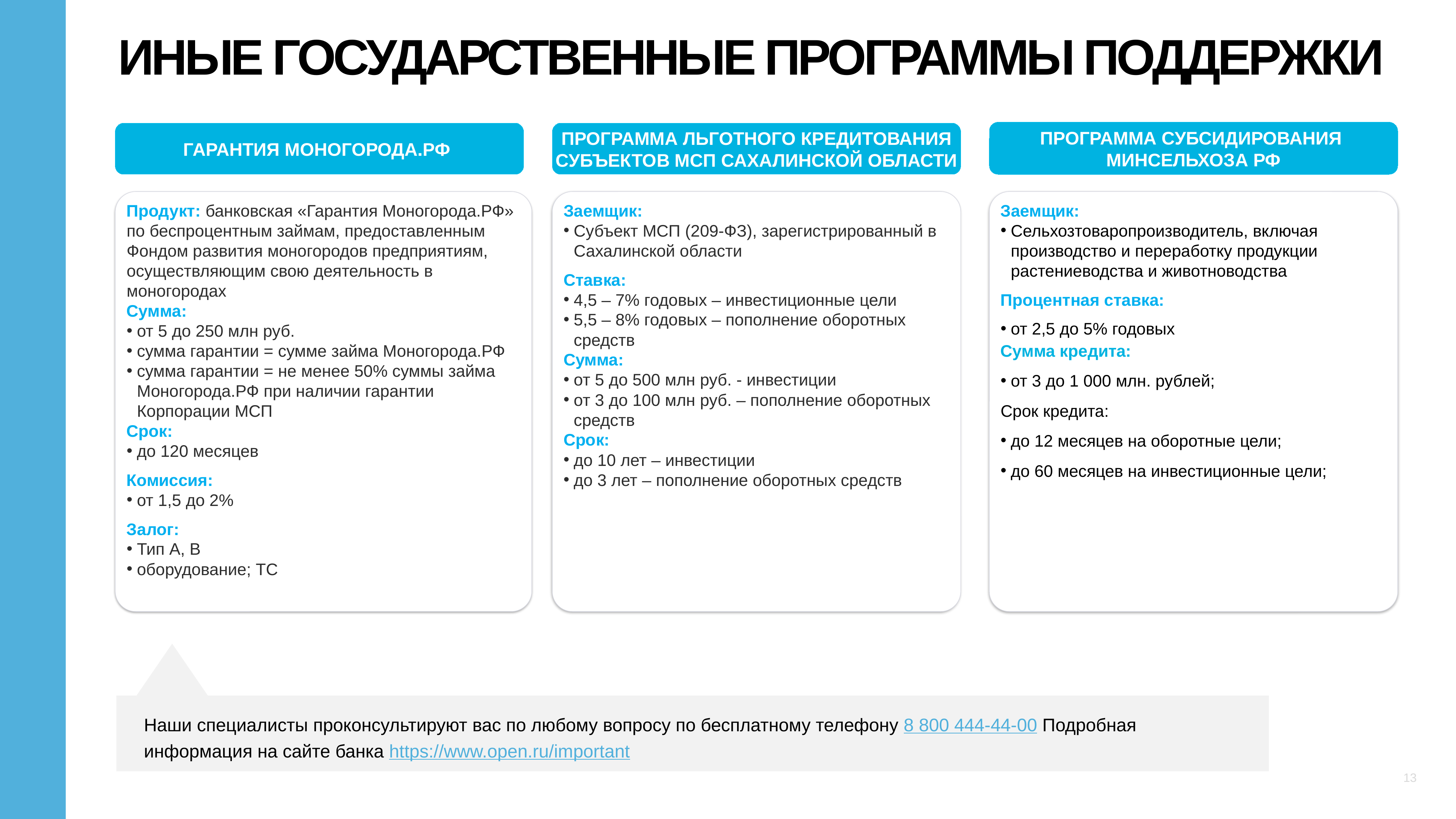

ИНЫЕ ГОСУДАРСТВЕННЫЕ ПРОГРАММЫ ПОДДЕРЖКИ
ПРОГРАММА СУБСИДИРОВАНИЯ  МИНСЕЛЬХОЗА РФ
ГАРАНТИЯ МОНОГОРОДА.РФ
ПРОГРАММА ЛЬГОТНОГО КРЕДИТОВАНИЯ
СУБЪЕКТОВ МСП САХАЛИНСКОЙ ОБЛАСТИ
Продукт: банковская «Гарантия Моногорода.РФ» по беспроцентным займам, предоставленным Фондом развития моногородов предприятиям, осуществляющим свою деятельность в моногородах
Сумма:
от 5 до 250 млн руб.
сумма гарантии = сумме займа Моногорода.РФ
сумма гарантии = не менее 50% суммы займа Моногорода.РФ при наличии гарантии Корпорации МСП
Срок:
до 120 месяцев
Комиссия:
от 1,5 до 2%
Залог:
Тип А, В
оборудование; ТС
Заемщик:
Субъект МСП (209-ФЗ), зарегистрированный в Сахалинской области
Ставка:
4,5 – 7% годовых – инвестиционные цели
5,5 – 8% годовых – пополнение оборотных средств
Сумма:
от 5 до 500 млн руб. - инвестиции
от 3 до 100 млн руб. – пополнение оборотных средств
Срок:
до 10 лет – инвестиции
до 3 лет – пополнение оборотных средств
Заемщик:
Сельхозтоваропроизводитель, включая производство и переработку продукции растениеводства и животноводства
Процентная ставка:
от 2,5 до 5% годовых
Сумма кредита:
от 3 до 1 000 млн. рублей;
Срок кредита:
до 12 месяцев на оборотные цели;
до 60 месяцев на инвестиционные цели;

Наши специалисты проконсультируют вас по любому вопросу по бесплатному телефону 8 800 444-44-00 Подробная информация на сайте банка https://www.open.ru/important